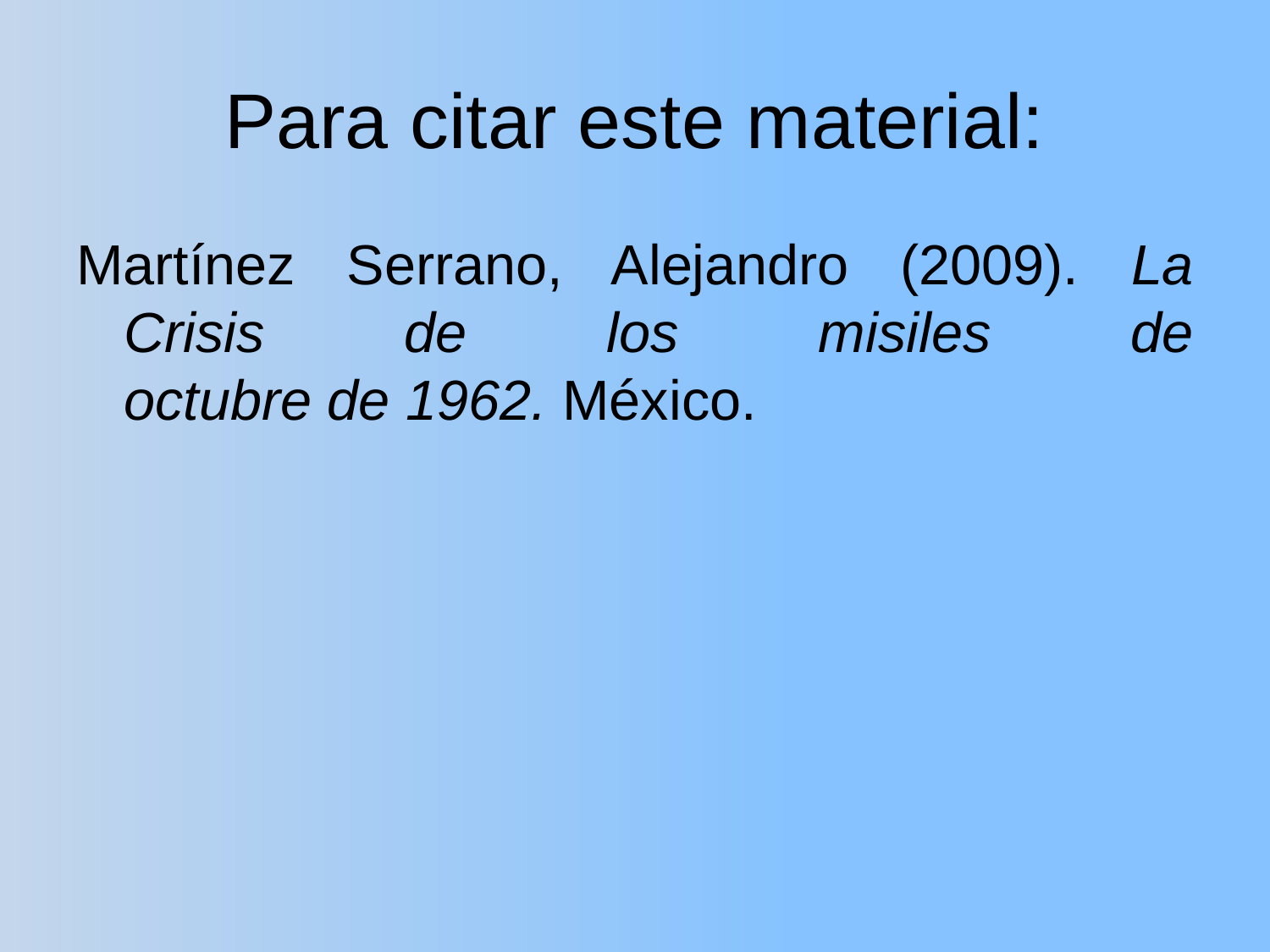

# Para citar este material:
Martínez Serrano, Alejandro (2009). La Crisis de los misiles de
octubre de 1962. México.